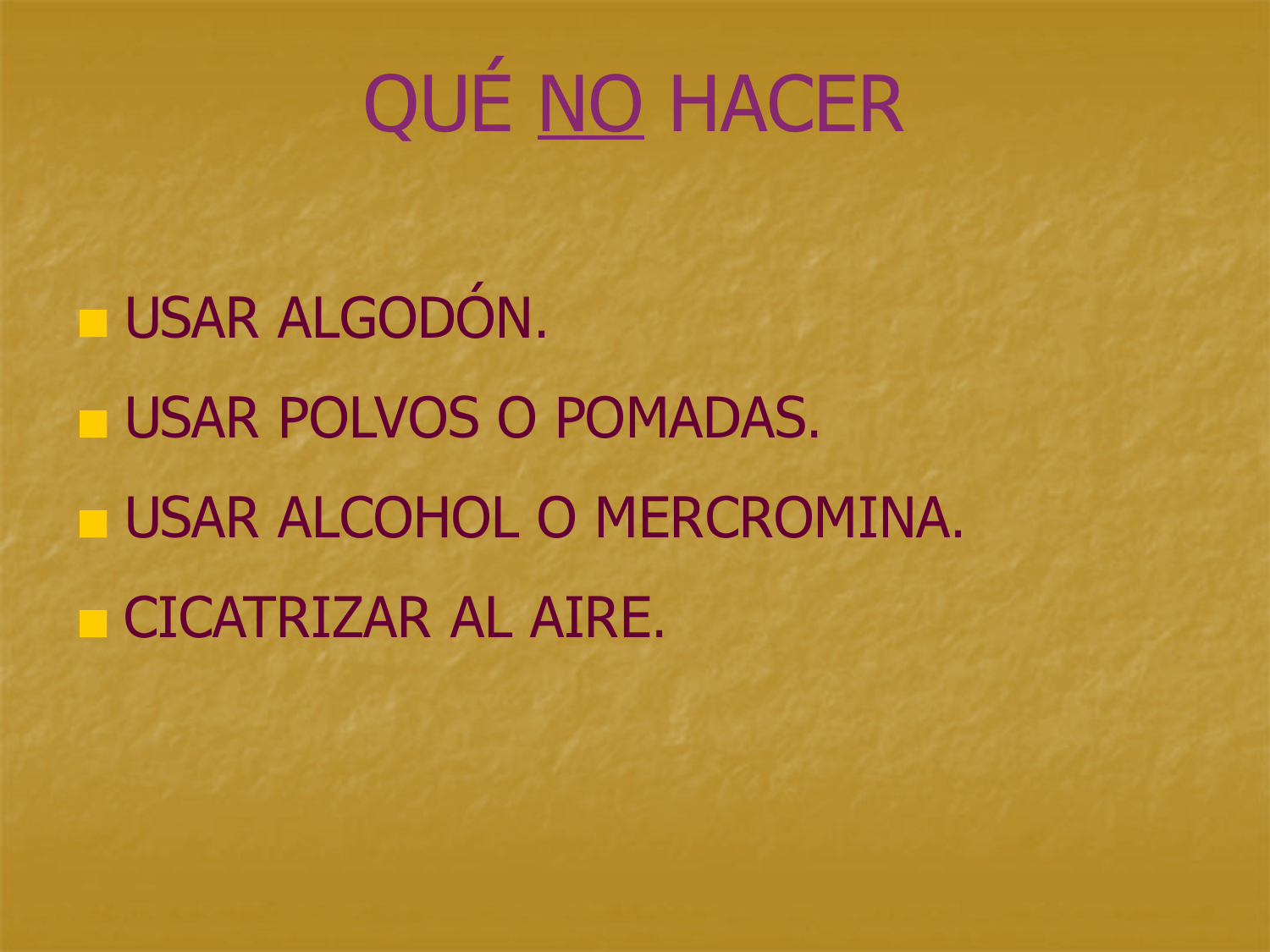

# QUÉ NO HACER
USAR ALGODÓN.
USAR POLVOS O POMADAS.
USAR ALCOHOL O MERCROMINA.
CICATRIZAR AL AIRE.